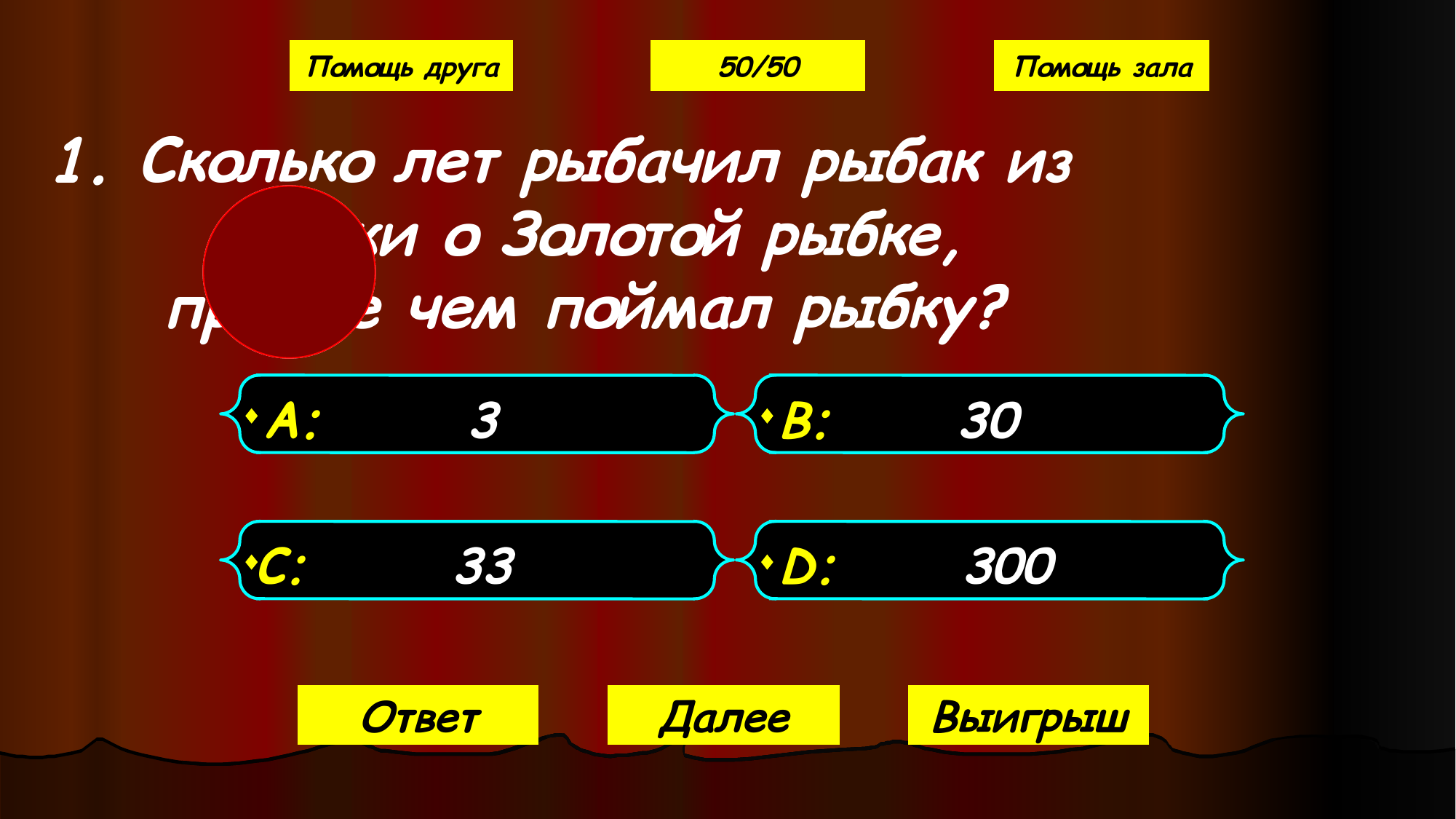

Помощь друга
50/50
Помощь зала
 1. Сколько лет рыбачил рыбак из сказки о Золотой рыбке, прежде чем поймал рыбку?

А:       3
В:      30

С:         33
D:      300

Ответ
Далее
Выигрыш